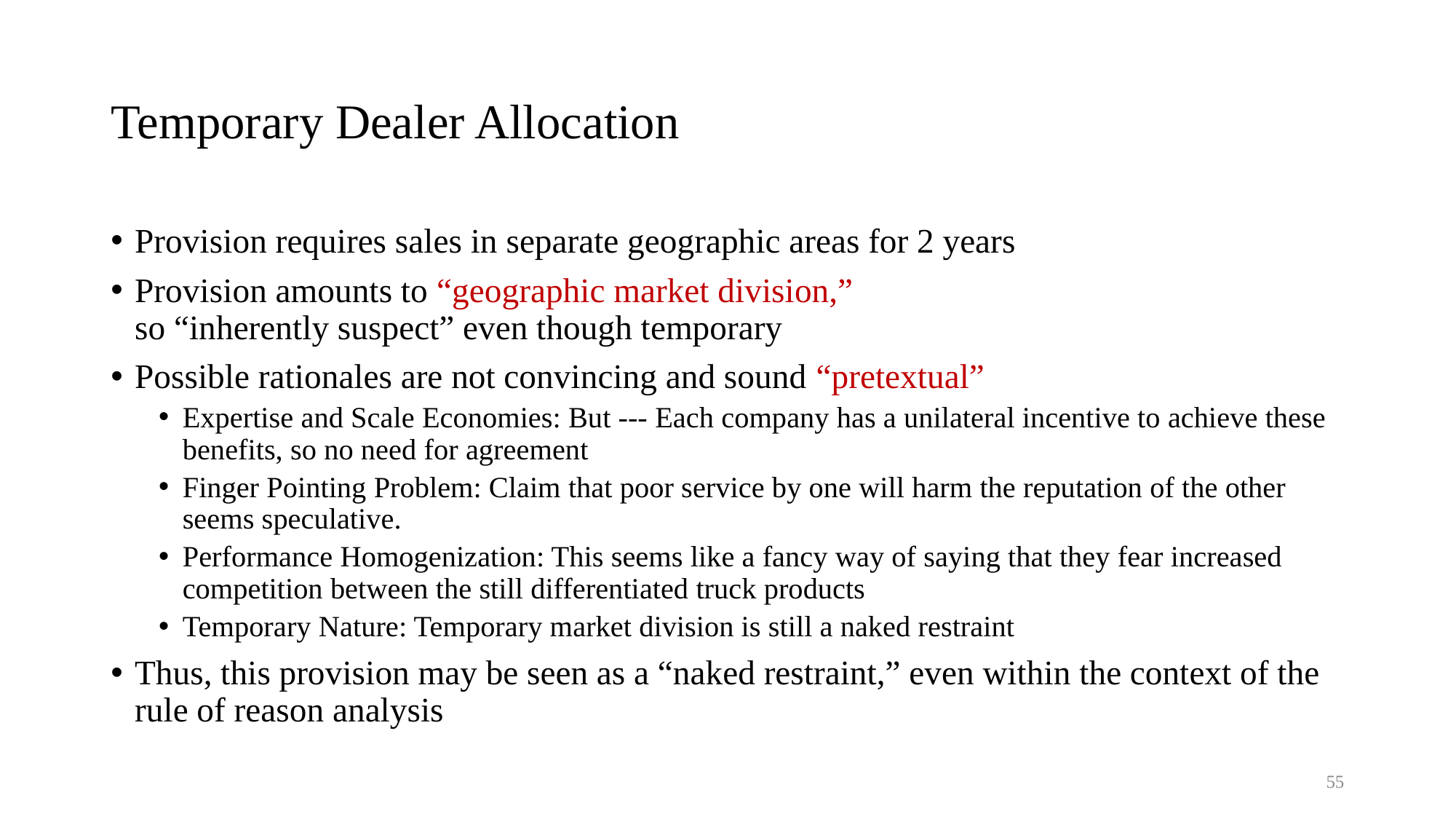

# Temporary Dealer Allocation
Provision requires sales in separate geographic areas for 2 years
Provision amounts to “geographic market division,”
so “inherently suspect” even though temporary
Possible rationales are not convincing and sound “pretextual”
Expertise and Scale Economies: But --- Each company has a unilateral incentive to achieve these benefits, so no need for agreement
Finger Pointing Problem: Claim that poor service by one will harm the reputation of the other seems speculative.
Performance Homogenization: This seems like a fancy way of saying that they fear increased competition between the still differentiated truck products
Temporary Nature: Temporary market division is still a naked restraint
Thus, this provision may be seen as a “naked restraint,” even within the context of the rule of reason analysis
55